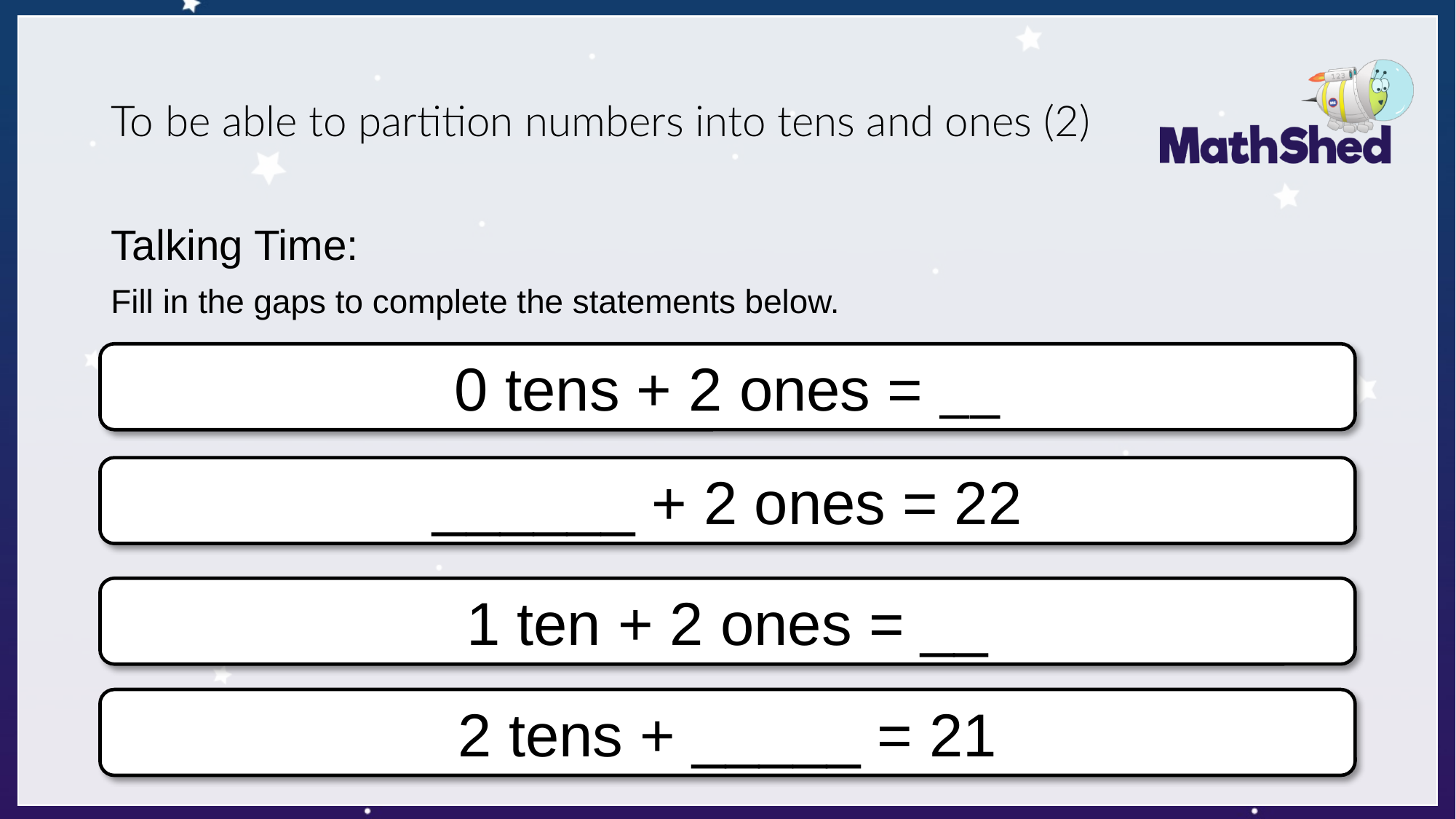

# To be able to partition numbers into tens and ones (2)
Talking Time:
Fill in the gaps to complete the statements below.

0 tens + 2 ones = __
______ + 2 ones = 22
1 ten + 2 ones = __
2 tens + _____ = 21